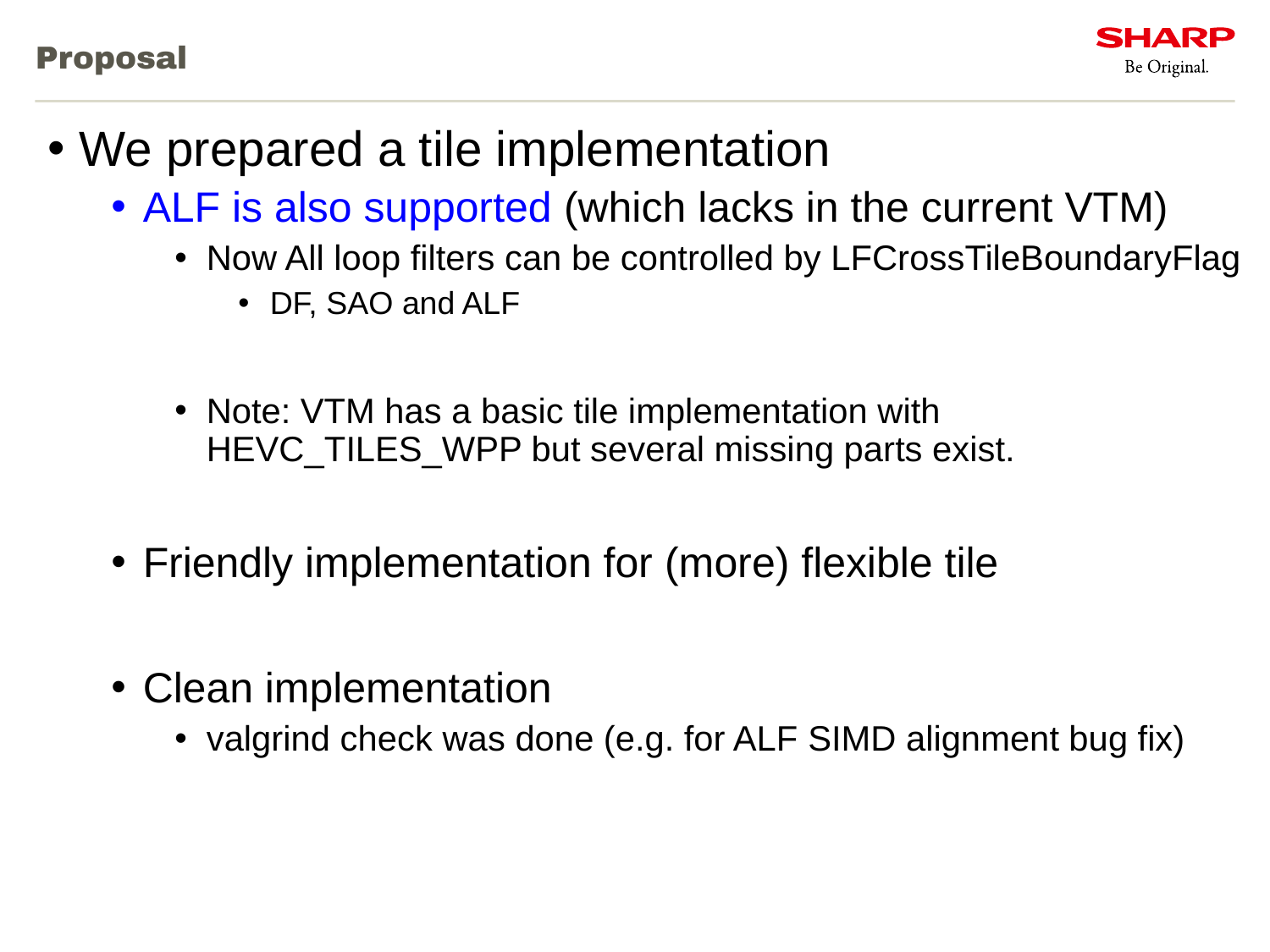

# Proposal
We prepared a tile implementation
ALF is also supported (which lacks in the current VTM)
Now All loop filters can be controlled by LFCrossTileBoundaryFlag
DF, SAO and ALF

Note: VTM has a basic tile implementation with HEVC_TILES_WPP but several missing parts exist.

Friendly implementation for (more) flexible tile

Clean implementation
valgrind check was done (e.g. for ALF SIMD alignment bug fix)